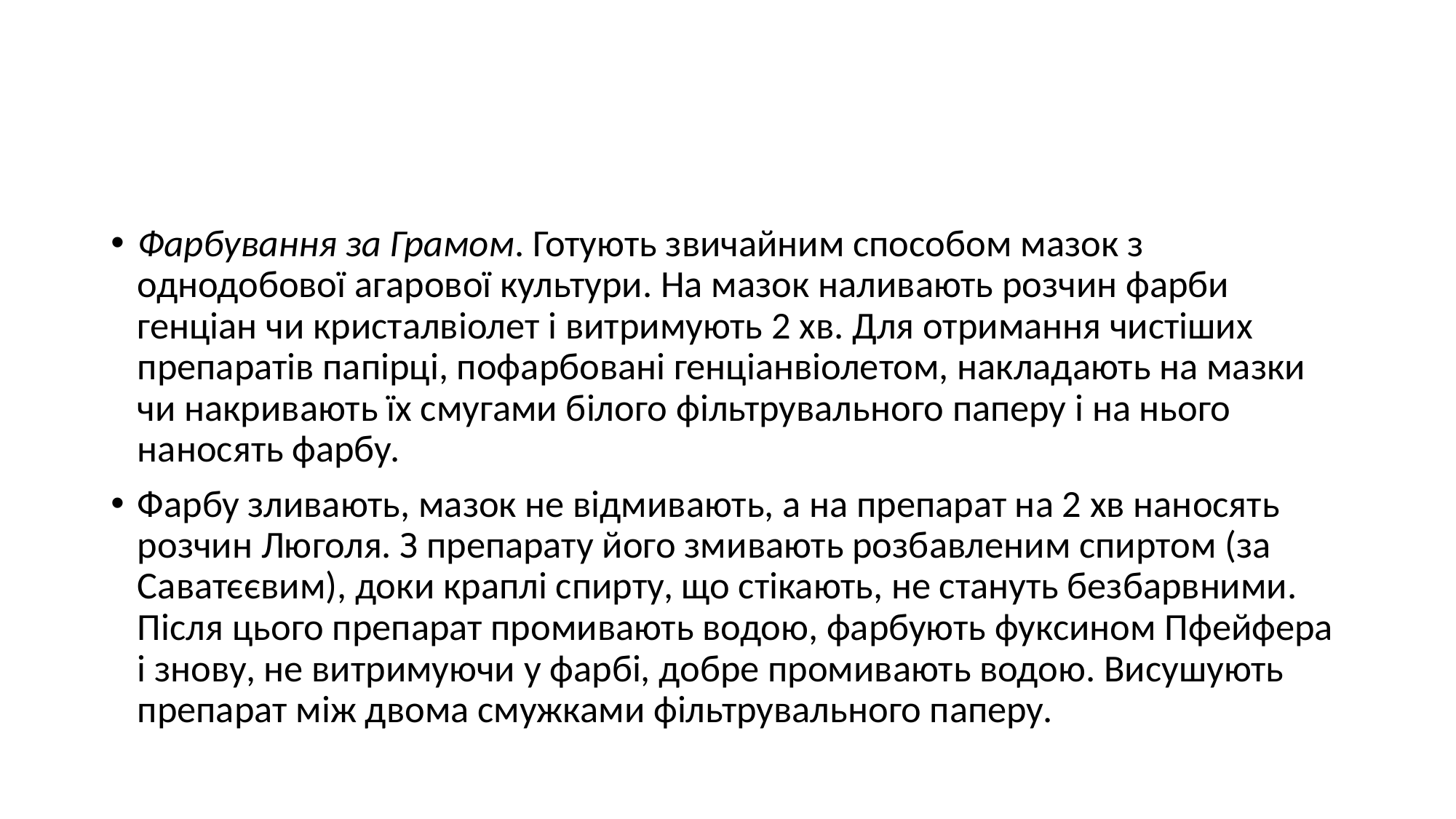

#
Фарбування за Грамом. Готують звичайним способом мазок з однодобової агарової культури. На мазок наливають розчин фарби генціан чи кристалвіолет і витримують 2 хв. Для отримання чистіших препаратів папірці, пофарбовані генціанвіолетом, накладають на мазки чи накривають їх смугами білого фільтрувального паперу і на нього наносять фарбу.
Фарбу зливають, мазок не відмивають, а на препарат на 2 хв наносять розчин Люголя. З препарату його змивають розбавленим спиртом (за Саватєєвим), доки краплі спирту, що стікають, не стануть безбарвними. Після цього препарат промивають водою, фарбують фуксином Пфейфера і знову, не витримуючи у фарбі, добре промивають водою. Висушують препарат між двома смужками фільтрувального паперу.